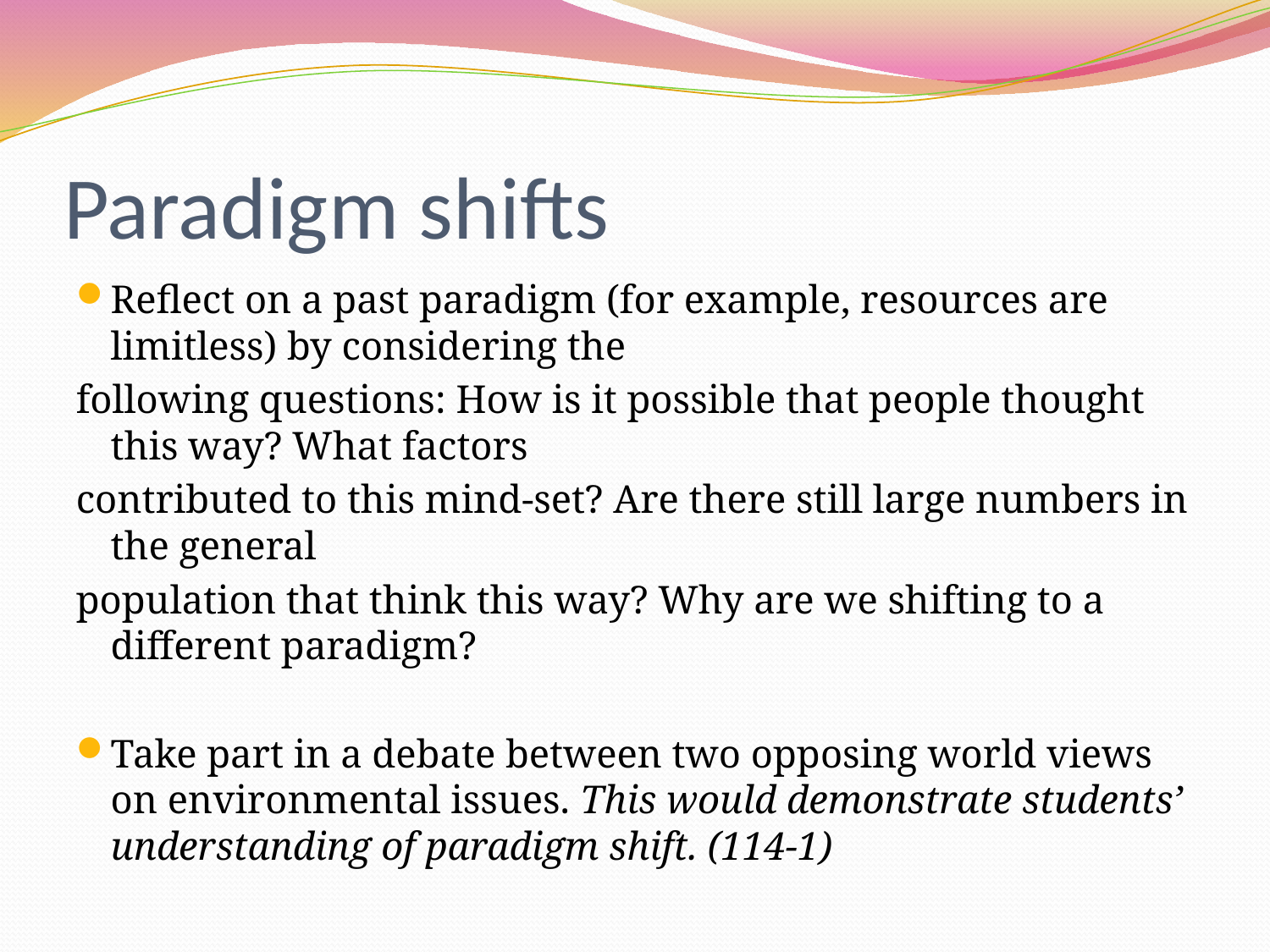

# Paradigm shifts
Reflect on a past paradigm (for example, resources are limitless) by considering the
following questions: How is it possible that people thought this way? What factors
contributed to this mind-set? Are there still large numbers in the general
population that think this way? Why are we shifting to a different paradigm?

Take part in a debate between two opposing world views on environmental issues. This would demonstrate students’ understanding of paradigm shift. (114-1)